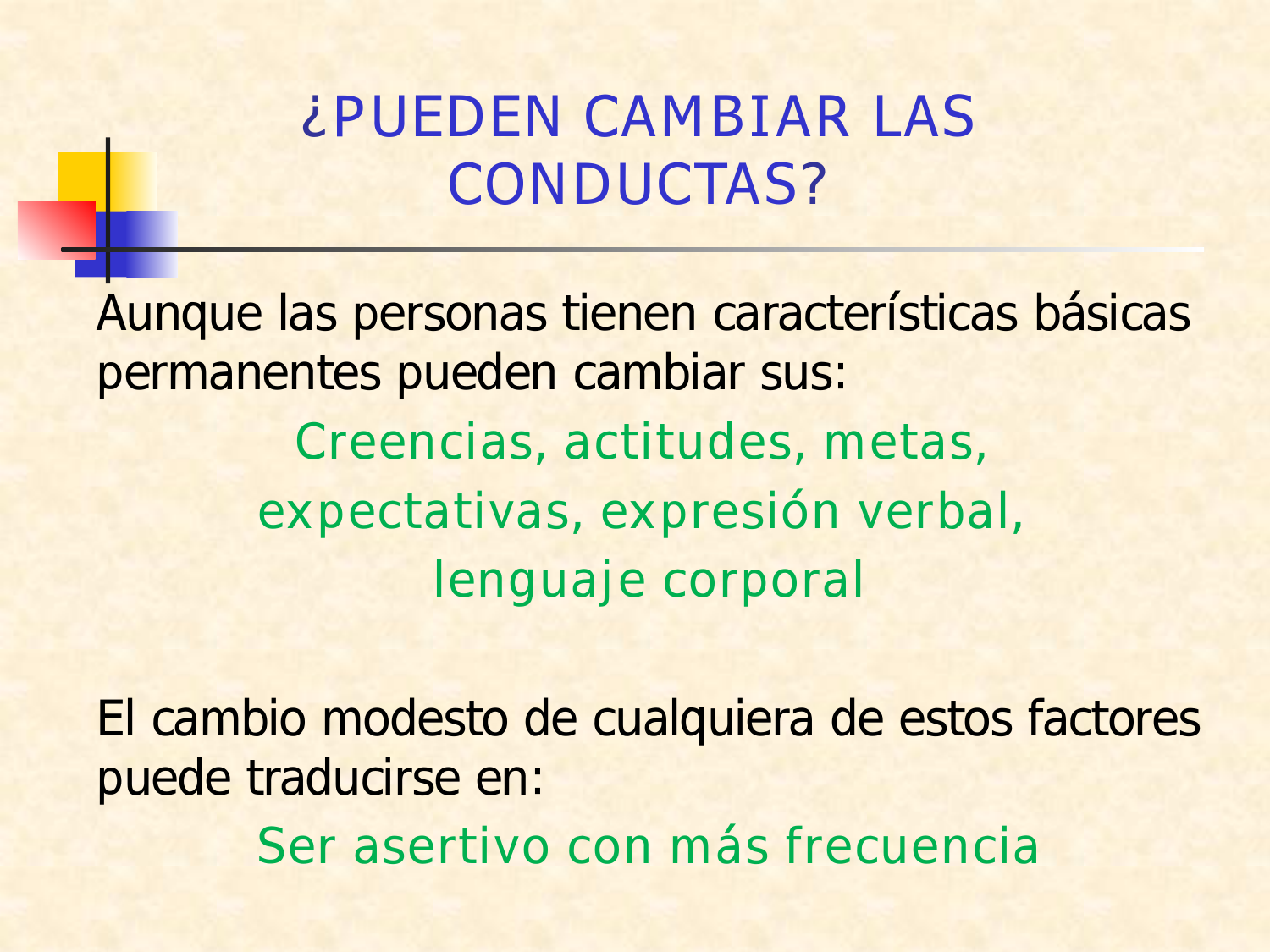

# ¿PUEDEN CAMBIAR LAS CONDUCTAS?
Aunque las personas tienen características básicas permanentes pueden cambiar sus:
Creencias, actitudes, metas,
expectativas, expresión verbal,
lenguaje corporal

El cambio modesto de cualquiera de estos factores puede traducirse en:
Ser asertivo con más frecuencia